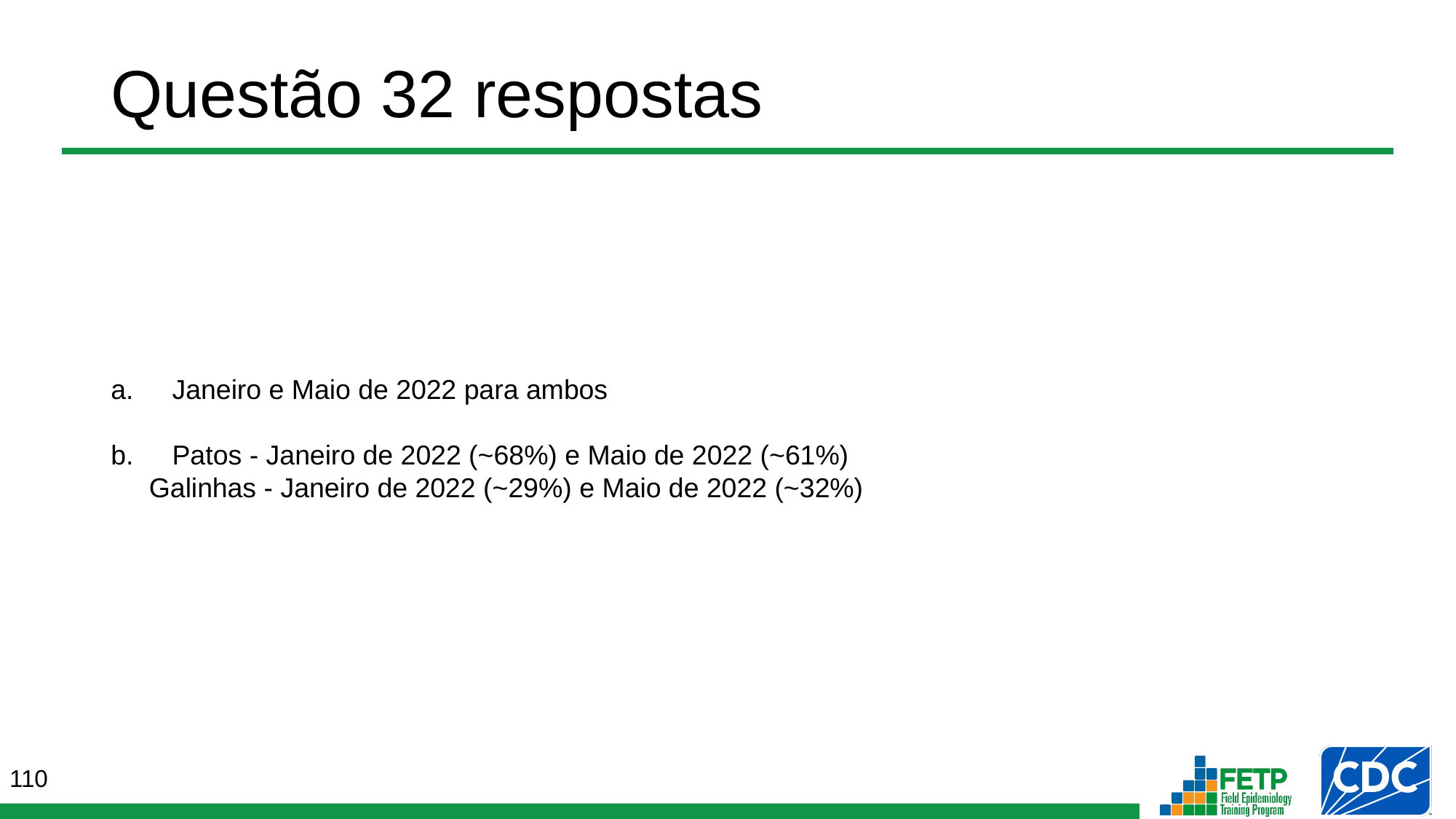

# Questão 32 respostas
Janeiro e Maio de 2022 para ambos

Patos - Janeiro de 2022 (~68%) e Maio de 2022 (~61%)
     Galinhas - Janeiro de 2022 (~29%) e Maio de 2022 (~32%)